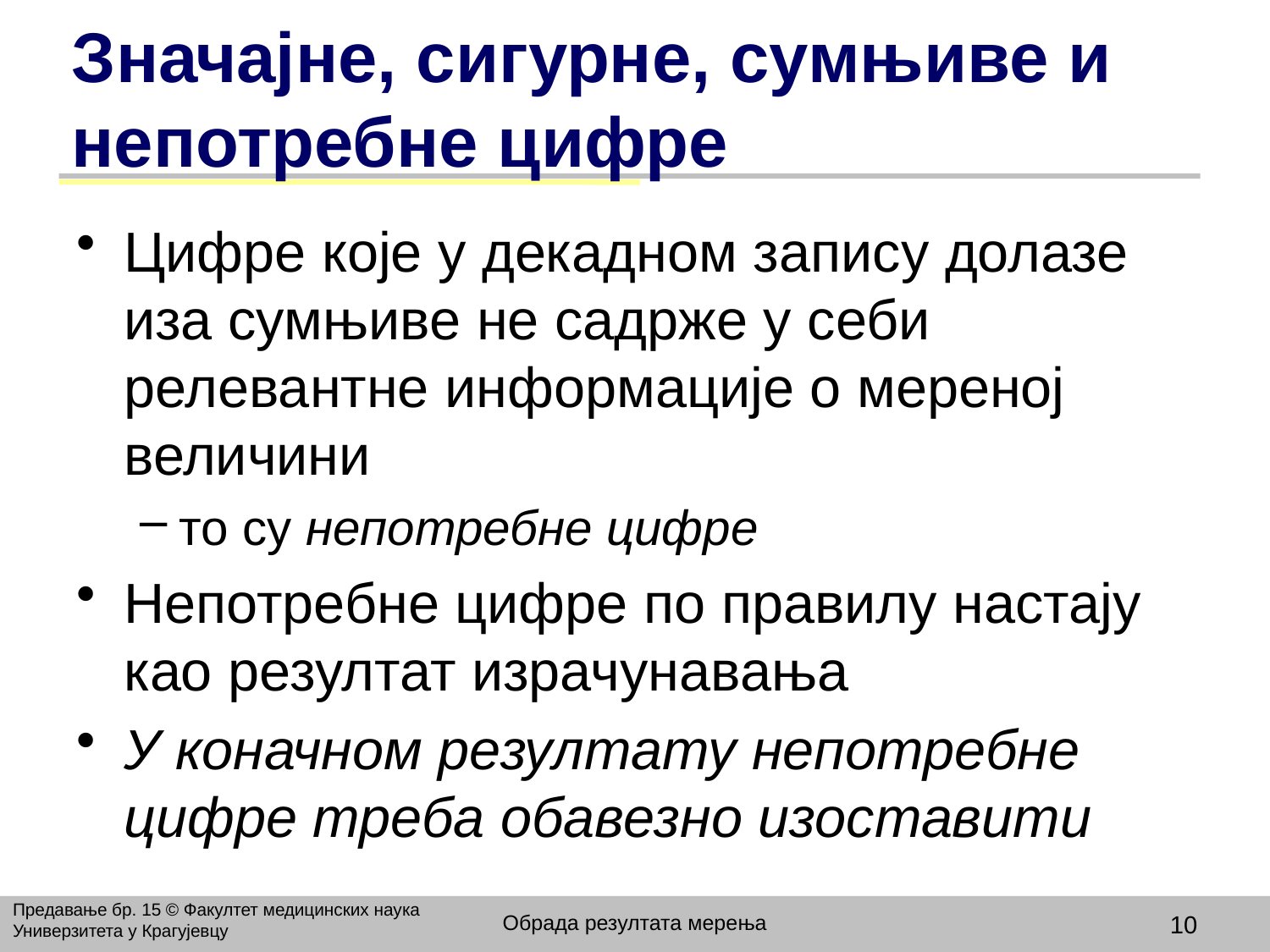

# Значајне, сигурне, сумњиве и непотребне цифре
Цифре које у декадном запису долазе иза сумњиве не садрже у себи релевантне информације о мереној величини
то су непотребне цифре
Непотребне цифре по правилу настају као резултат израчунавања
У коначном резултату непотребне цифре треба обавезно изоставити
Предавање бр. 15 © Факултет медицинских наука Универзитета у Крагујевцу
Обрада резултата мерења
10